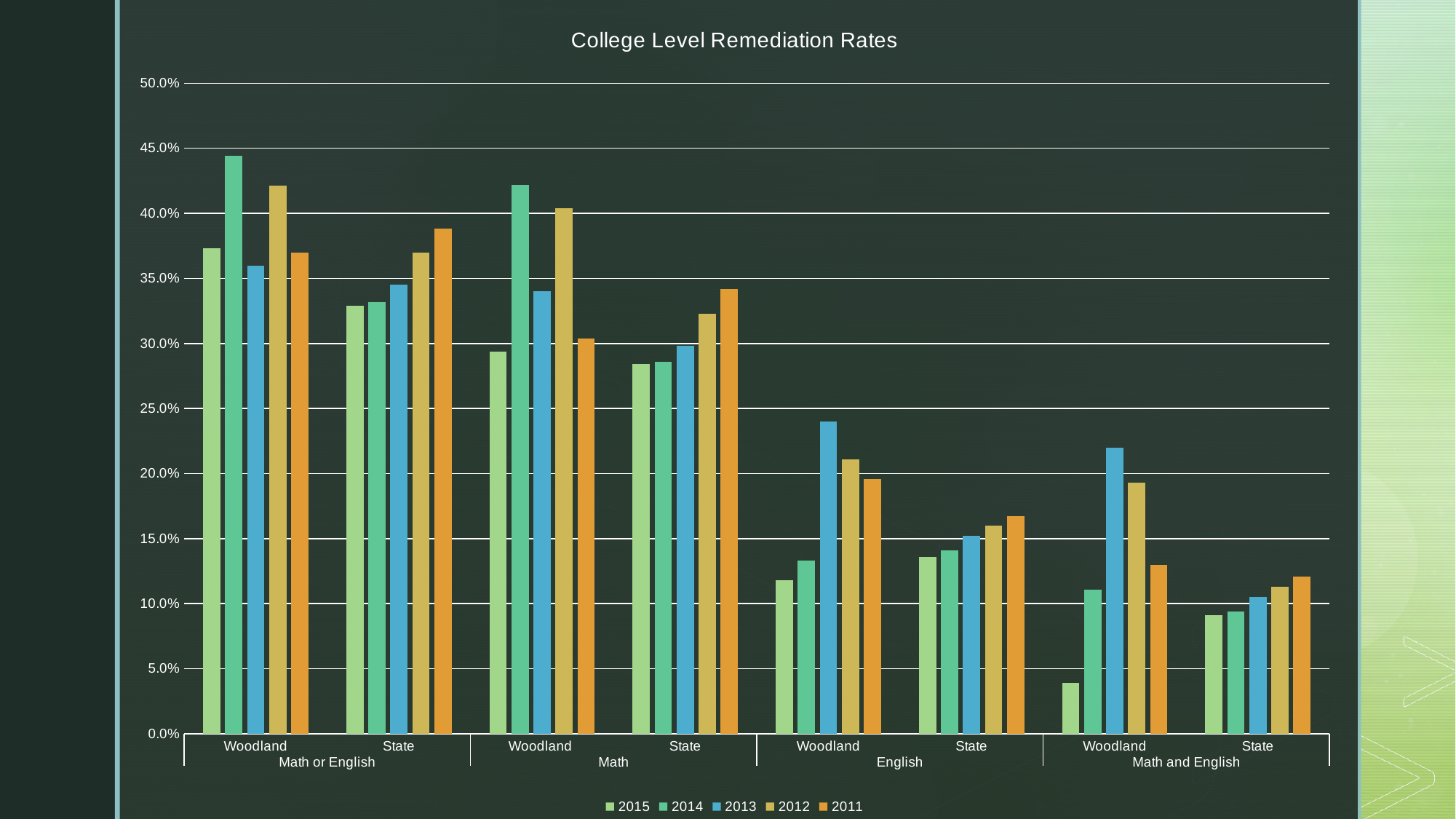

### Chart: College Level Remediation Rates

| Category | 2015 | 2014 | 2013 | 2012 | 2011 |
|---|---|---|---|---|---|
| Woodland | 0.373 | 0.444 | 0.36 | 0.421 | 0.37 |
| State | 0.329 | 0.332 | 0.345 | 0.37 | 0.388 |
| Woodland  | 0.294 | 0.422 | 0.34 | 0.404 | 0.304 |
| State | 0.284 | 0.286 | 0.298 | 0.323 | 0.342 |
| Woodland | 0.118 | 0.133 | 0.24 | 0.211 | 0.196 |
| State | 0.136 | 0.141 | 0.152 | 0.16 | 0.167 |
| Woodland | 0.039 | 0.111 | 0.22 | 0.193 | 0.13 |
| State | 0.091 | 0.094 | 0.105 | 0.113 | 0.121 |